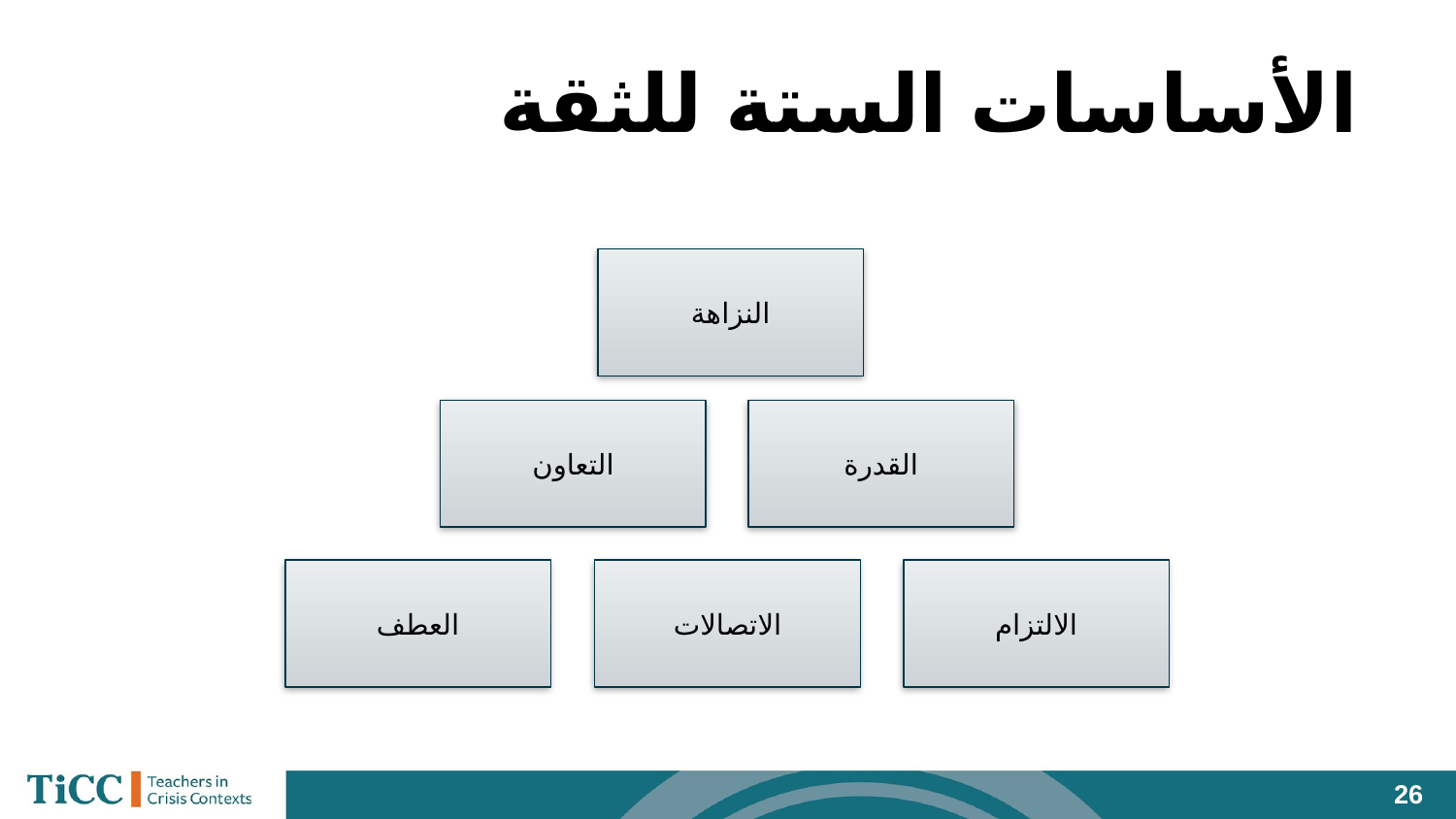

# الأساسات الستة للثقة
النزاهة
التعاون
القدرة
العطف
الاتصالات
الالتزام
26